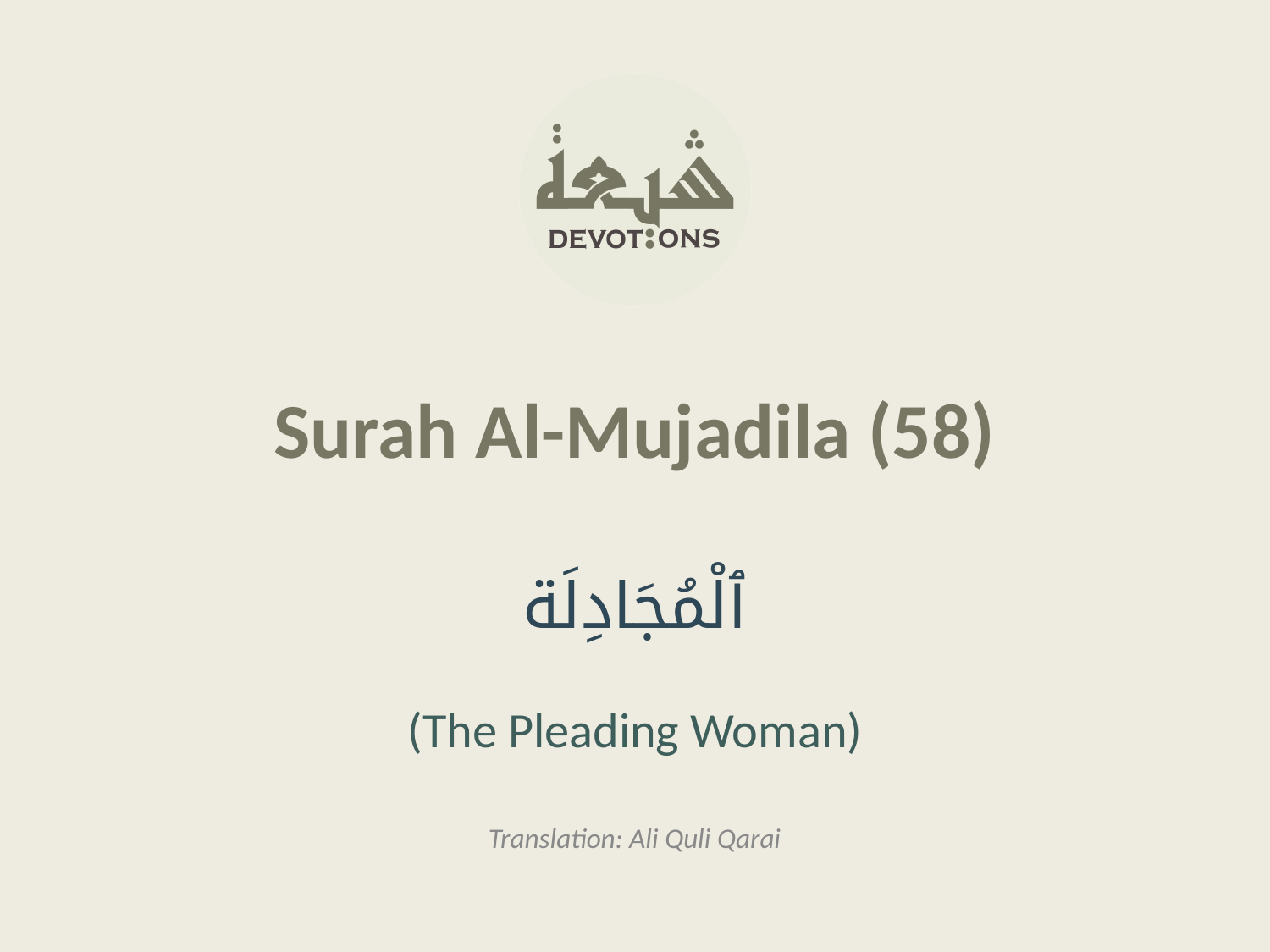

Surah Al-Mujadila (58)
ٱلْمُجَادِلَة
(The Pleading Woman)
Translation: Ali Quli Qarai